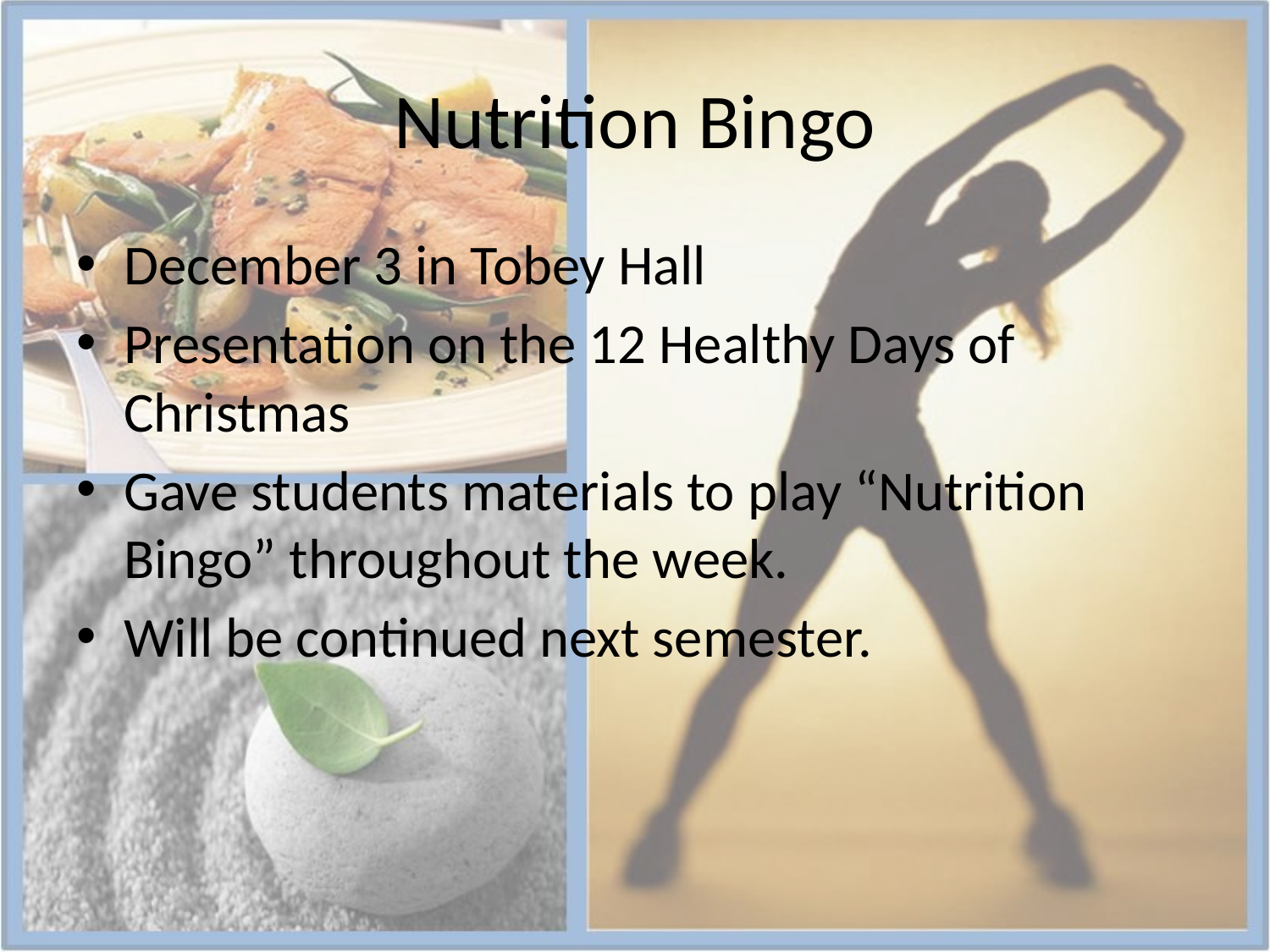

# Nutrition Bingo
December 3 in Tobey Hall
Presentation on the 12 Healthy Days of Christmas
Gave students materials to play “Nutrition Bingo” throughout the week.
Will be continued next semester.